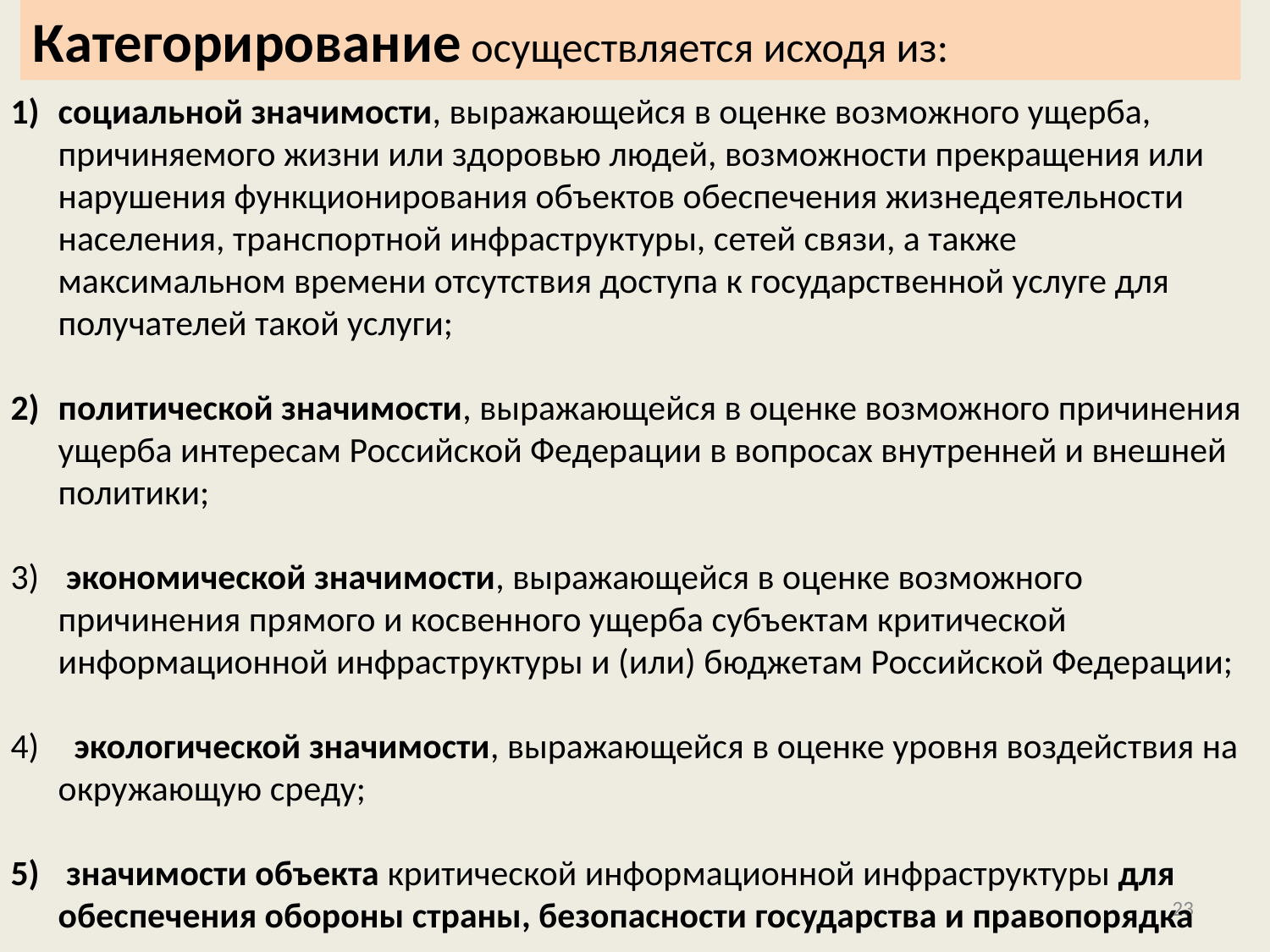

Категорирование осуществляется исходя из:
социальной значимости, выражающейся в оценке возможного ущерба, причиняемого жизни или здоровью людей, возможности прекращения или нарушения функционирования объектов обеспечения жизнедеятельности населения, транспортной инфраструктуры, сетей связи, а также максимальном времени отсутствия доступа к государственной услуге для получателей такой услуги;

политической значимости, выражающейся в оценке возможного причинения ущерба интересам Российской Федерации в вопросах внутренней и внешней политики;

 экономической значимости, выражающейся в оценке возможного причинения прямого и косвенного ущерба субъектам критической информационной инфраструктуры и (или) бюджетам Российской Федерации;

  экологической значимости, выражающейся в оценке уровня воздействия на окружающую среду;

 значимости объекта критической информационной инфраструктуры для обеспечения обороны страны, безопасности государства и правопорядка
23